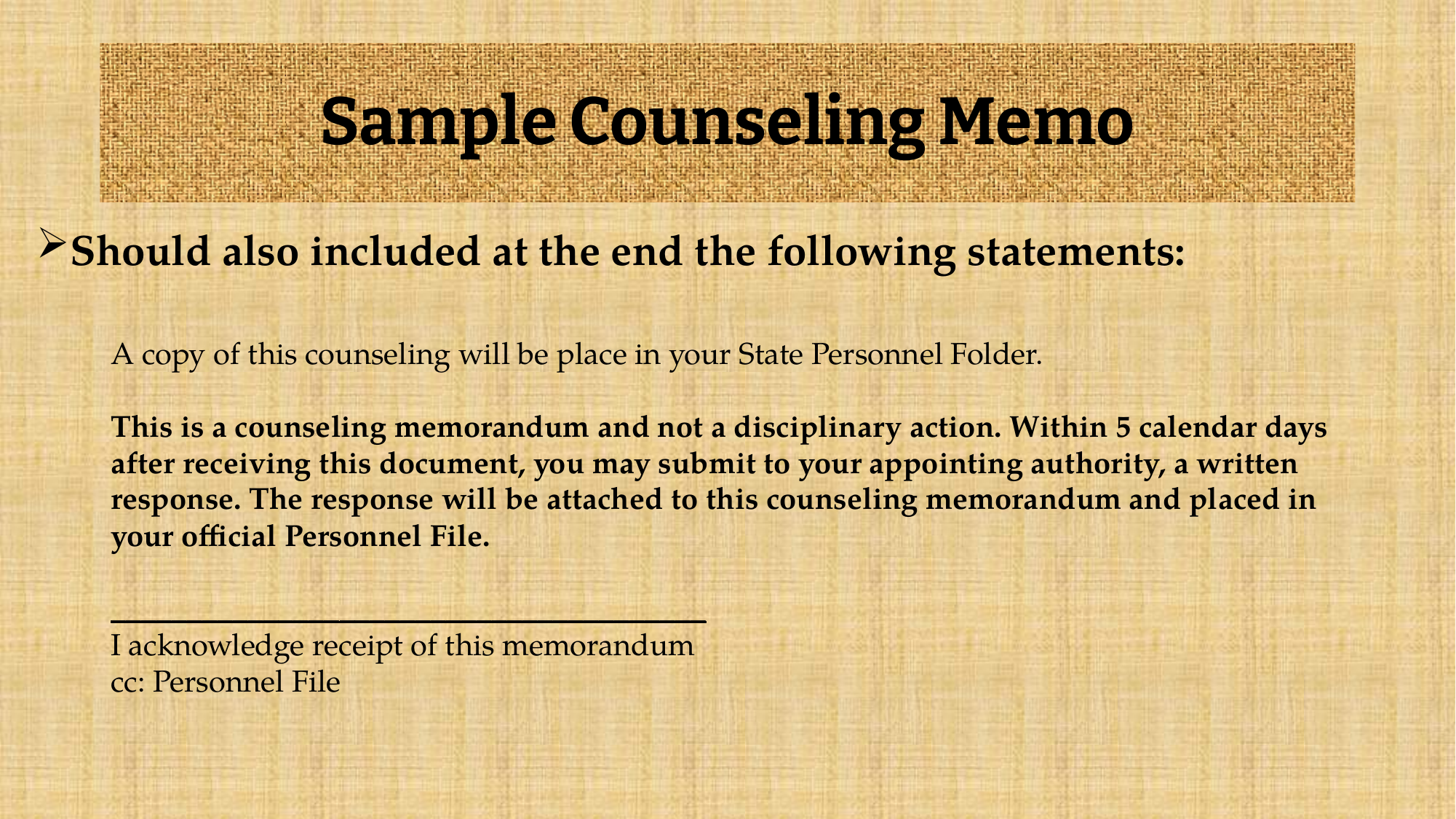

# Sample Counseling Memo
Should also included at the end the following statements:

A copy of this counseling will be place in your State Personnel Folder.

This is a counseling memorandum and not a disciplinary action. Within 5 calendar days after receiving this document, you may submit to your appointing authority, a written response. The response will be attached to this counseling memorandum and placed in your official Personnel File.
_______________________________________
I acknowledge receipt of this memorandum
cc: Personnel File